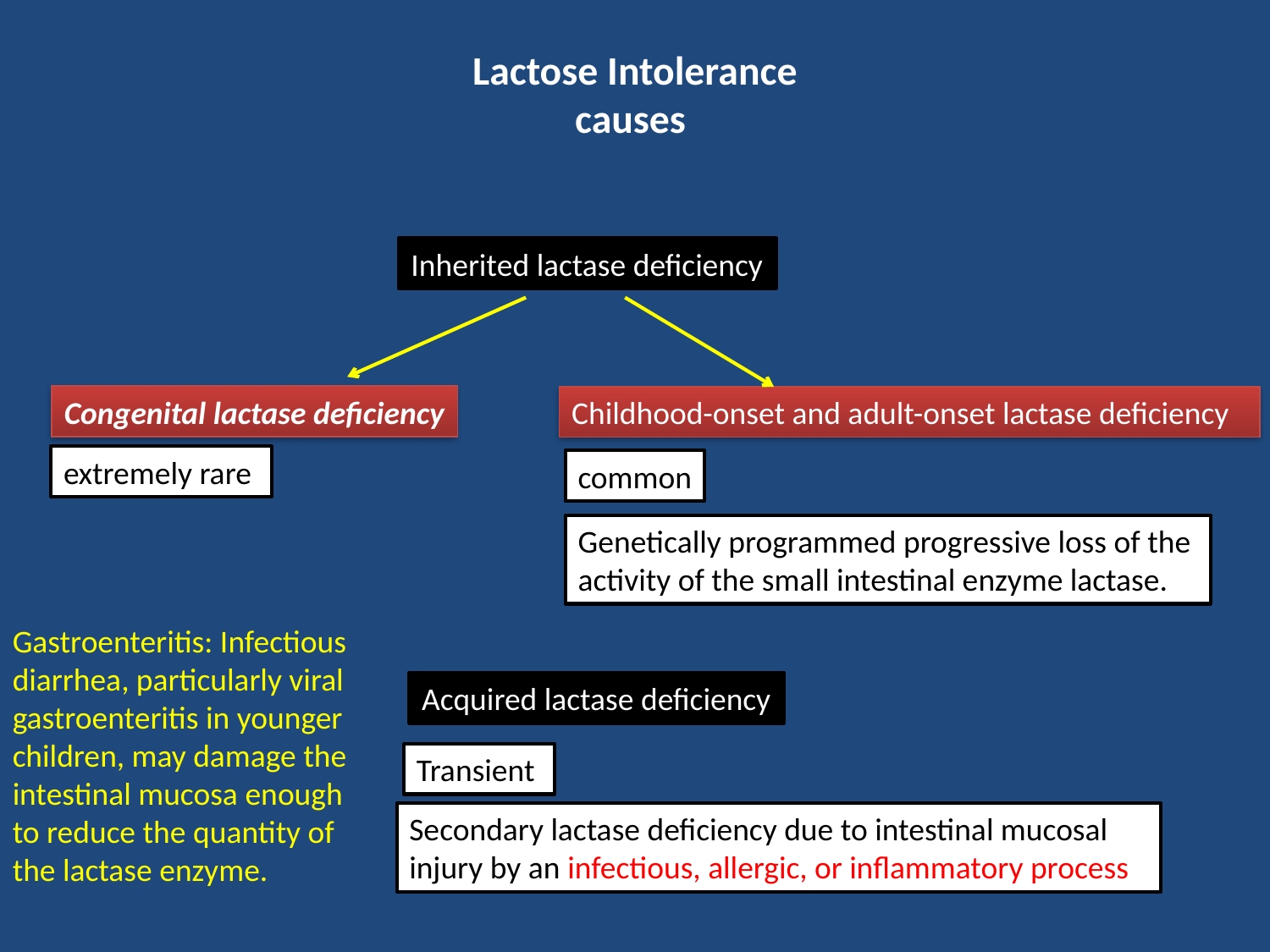

# Lactose Intolerance causes

Inherited lactase deficiency
Congenital lactase deficiency
Childhood-onset and adult-onset lactase deficiency
extremely rare
common
Genetically programmed progressive loss of the activity of the small intestinal enzyme lactase.
Gastroenteritis: Infectious diarrhea, particularly viral gastroenteritis in younger children, may damage the intestinal mucosa enough to reduce the quantity of the lactase enzyme.
Acquired lactase deficiency
Transient
Secondary lactase deficiency due to intestinal mucosal injury by an infectious, allergic, or inflammatory process